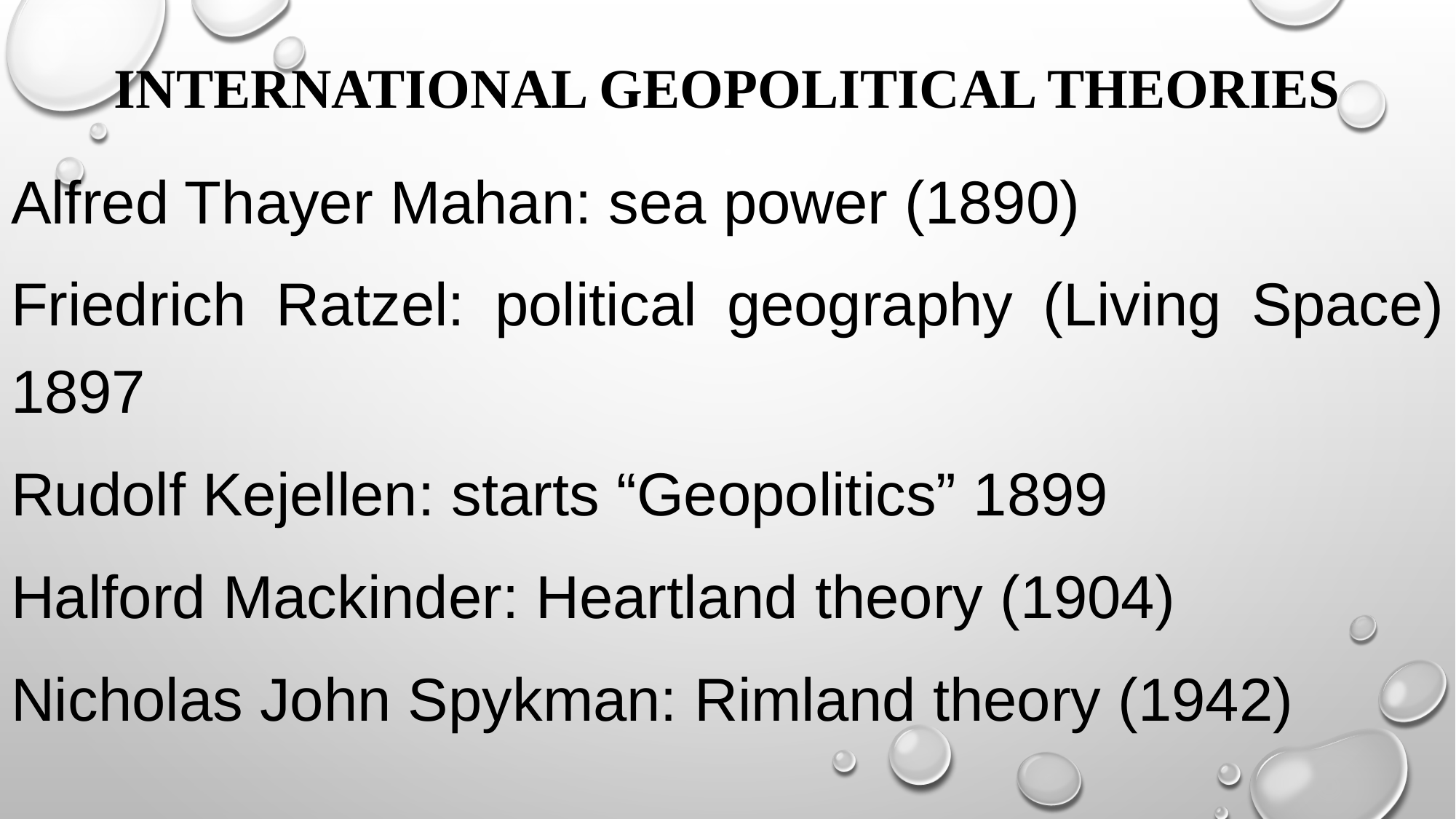

# International Geopolitical theories
Alfred Thayer Mahan: sea power (1890)
Friedrich Ratzel: political geography (Living Space) 1897
Rudolf Kejellen: starts “Geopolitics” 1899
Halford Mackinder: Heartland theory (1904)
Nicholas John Spykman: Rimland theory (1942)